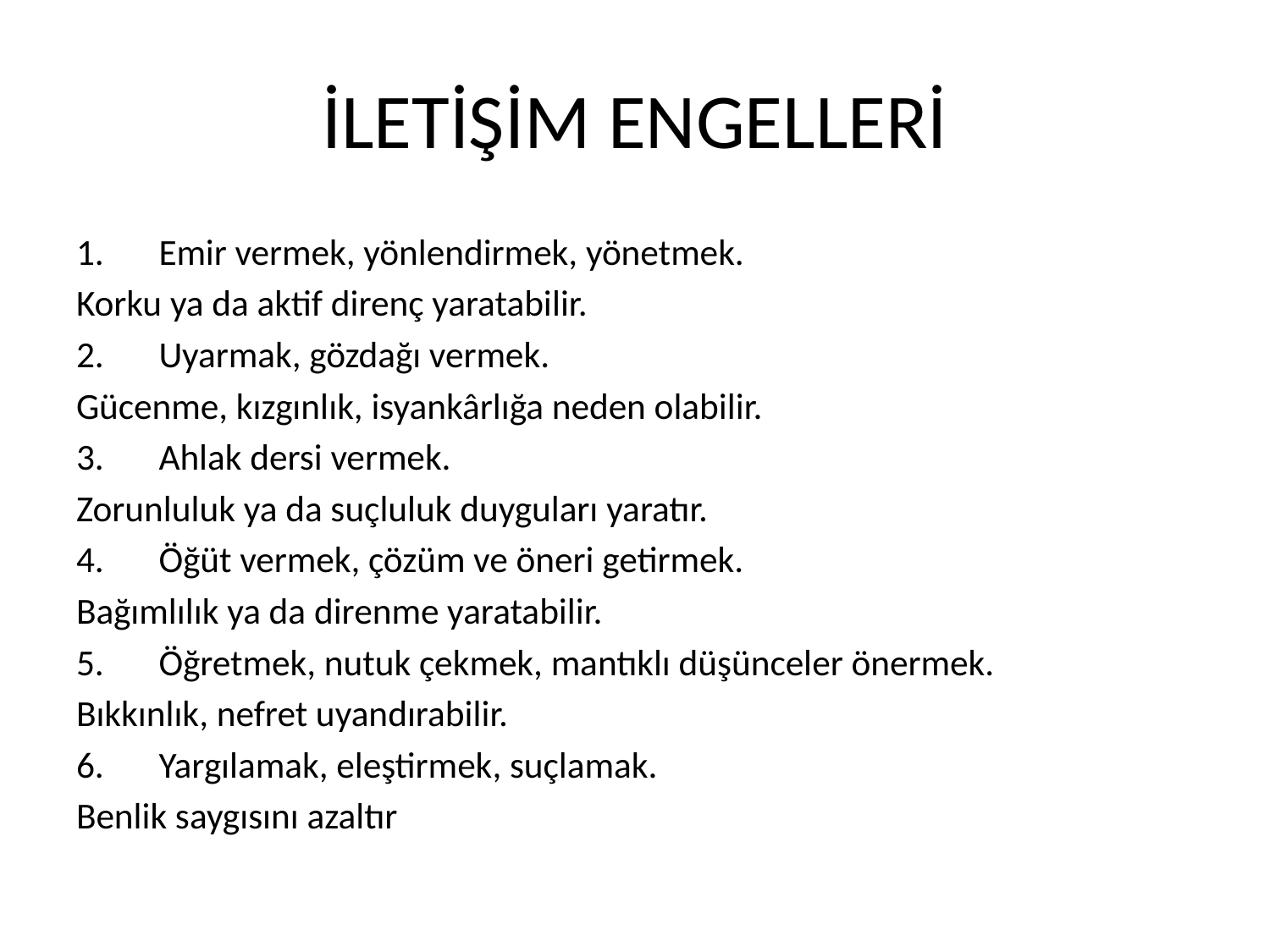

# İLETİŞİM ENGELLERİ
1.	Emir vermek, yönlendirmek, yönetmek.
Korku ya da aktif direnç yaratabilir.
2.	Uyarmak, gözdağı vermek.
Gücenme, kızgınlık, isyankârlığa neden olabilir.
3.	Ahlak dersi vermek.
Zorunluluk ya da suçluluk duyguları yaratır.
4.	Öğüt vermek, çözüm ve öneri getirmek.
Bağımlılık ya da direnme yaratabilir.
5.	Öğretmek, nutuk çekmek, mantıklı düşünceler önermek.
Bıkkınlık, nefret uyandırabilir.
6.	Yargılamak, eleştirmek, suçlamak.
Benlik saygısını azaltır